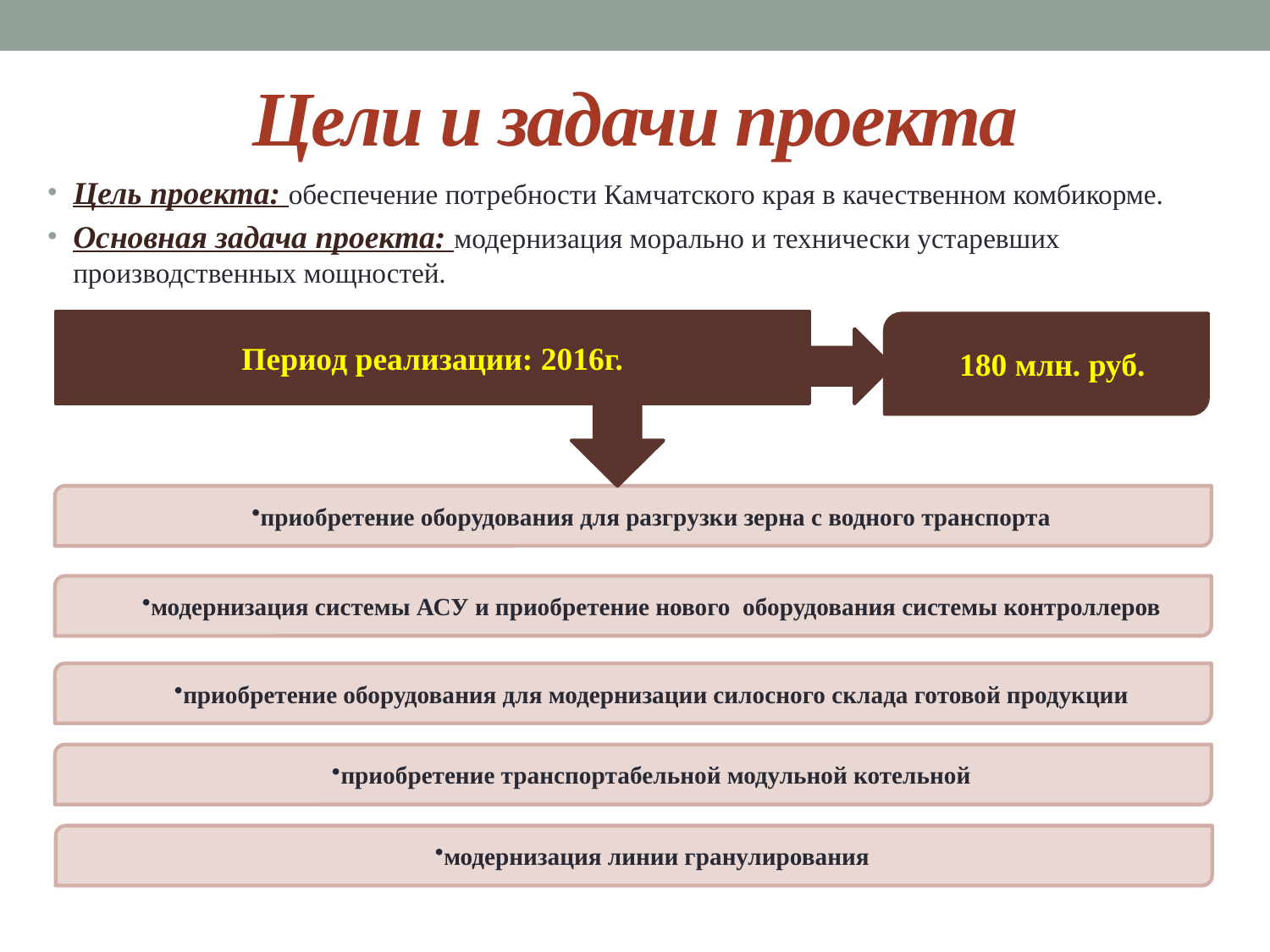

# Цели и задачи проекта
Цель проекта: обеспечение потребности Камчатского края в качественном комбикорме.
Основная задача проекта: модернизация морально и технически устаревших производственных мощностей.

Период реализации: 2016г.
180 млн. руб.

приобретение оборудования для разгрузки зерна с водного транспорта
модернизация системы АСУ и приобретение нового  оборудования системы контроллеров
приобретение оборудования для модернизации силосного склада готовой продукции
приобретение транспортабельной модульной котельной
модернизация линии гранулирования